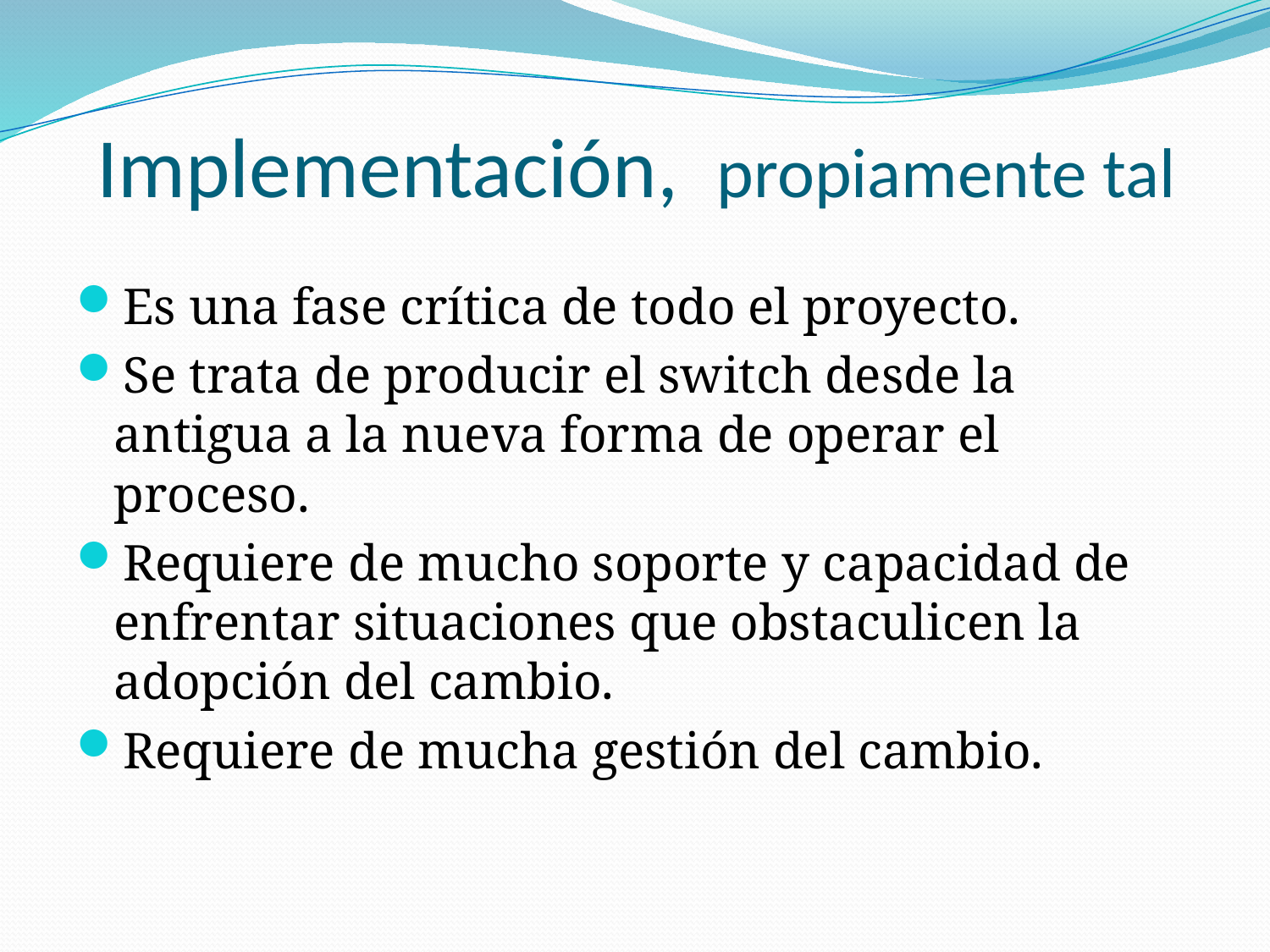

# Implementación,  propiamente tal
Es una fase crítica de todo el proyecto.
Se trata de producir el switch desde la antigua a la nueva forma de operar el proceso.
Requiere de mucho soporte y capacidad de enfrentar situaciones que obstaculicen la adopción del cambio.
Requiere de mucha gestión del cambio.